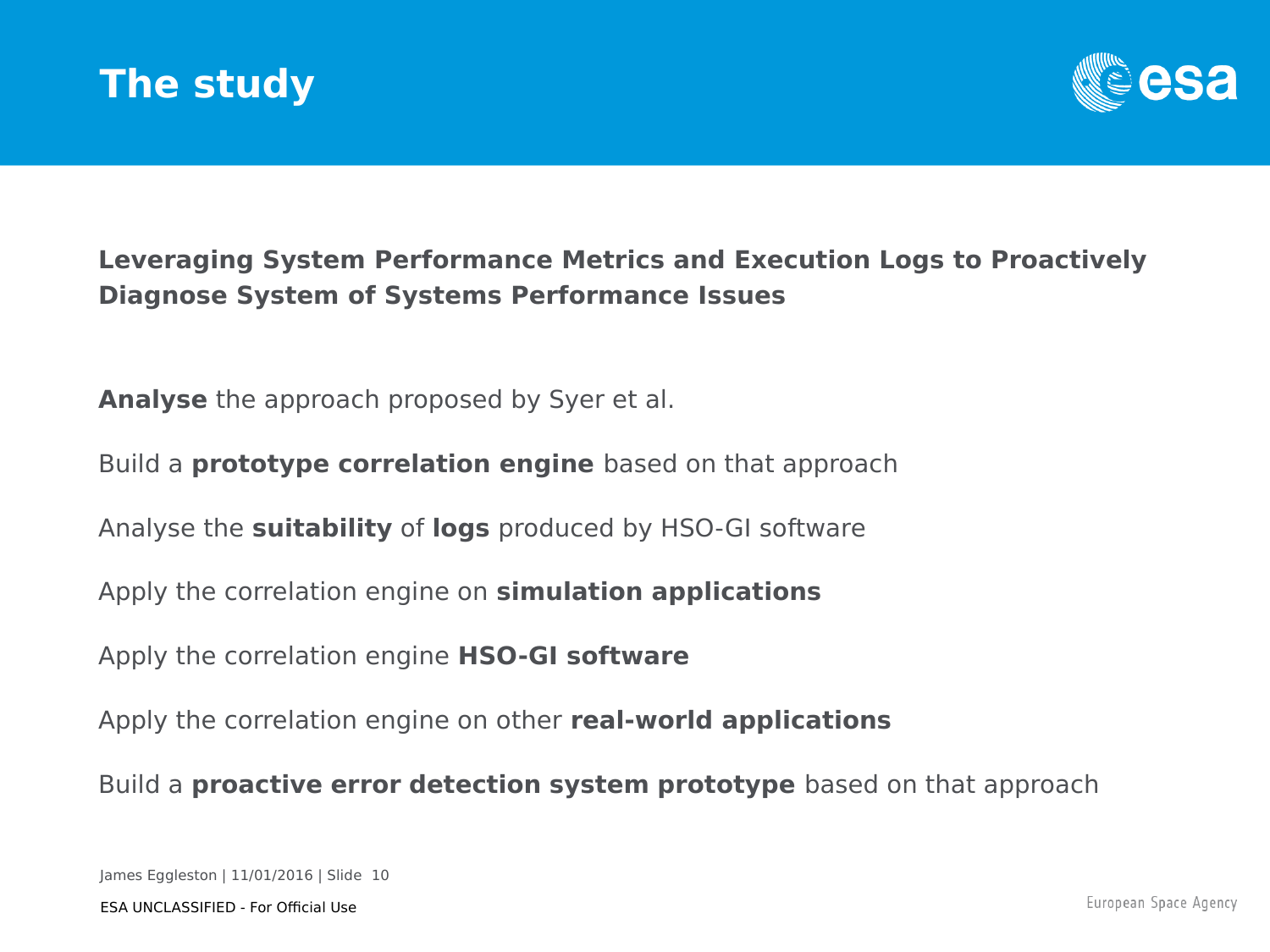

# The study
Leveraging System Performance Metrics and Execution Logs to Proactively Diagnose System of Systems Performance Issues

Analyse the approach proposed by Syer et al.
Build a prototype correlation engine based on that approach
Analyse the suitability of logs produced by HSO-GI software
Apply the correlation engine on simulation applications
Apply the correlation engine HSO-GI software
Apply the correlation engine on other real-world applications
Build a proactive error detection system prototype based on that approach